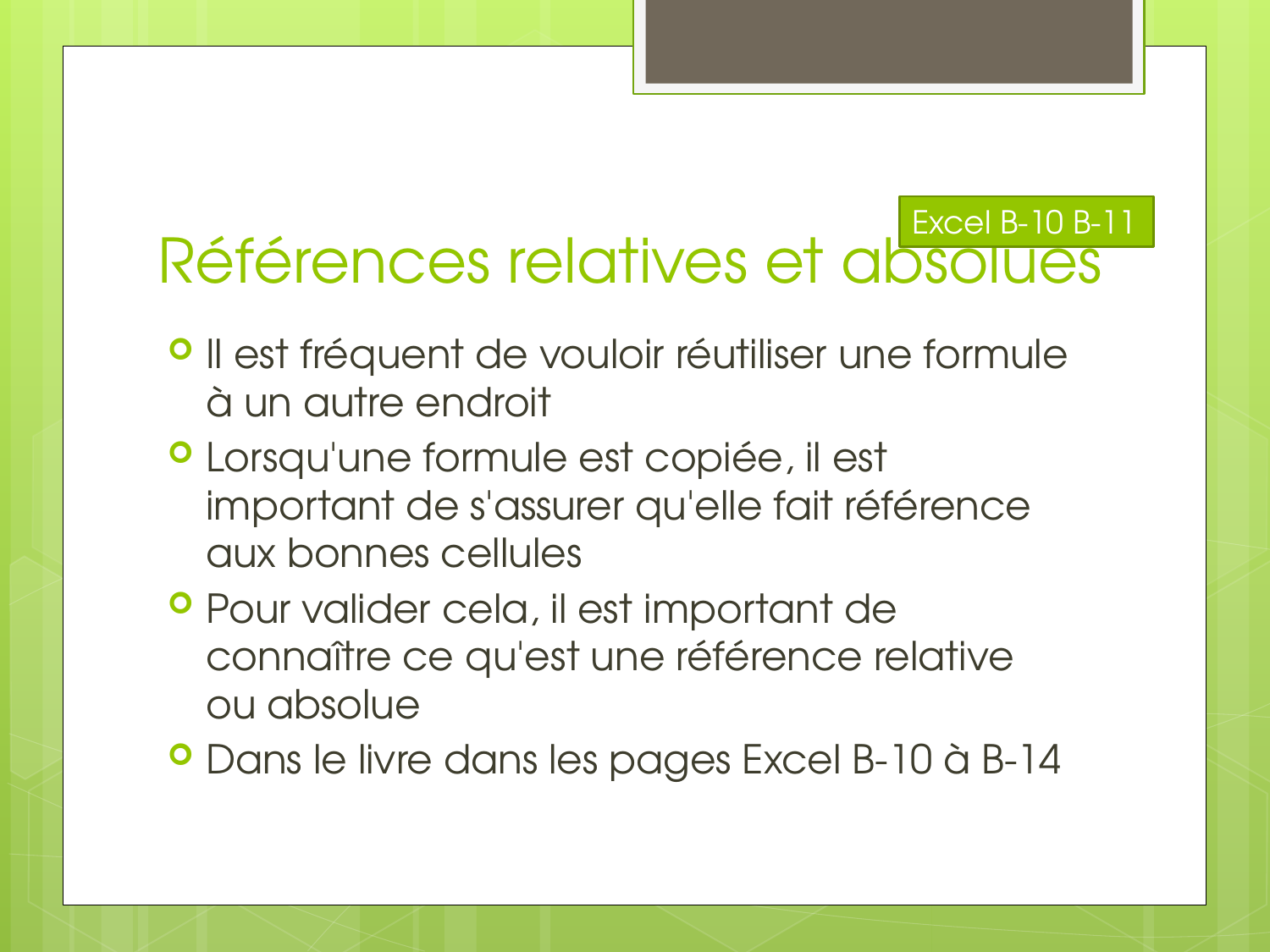

# Références relatives et absolues
Excel B-10 B-11
Il est fréquent de vouloir réutiliser une formule à un autre endroit
Lorsqu'une formule est copiée, il est important de s'assurer qu'elle fait référence aux bonnes cellules
Pour valider cela, il est important de connaître ce qu'est une référence relative ou absolue
Dans le livre dans les pages Excel B-10 à B-14